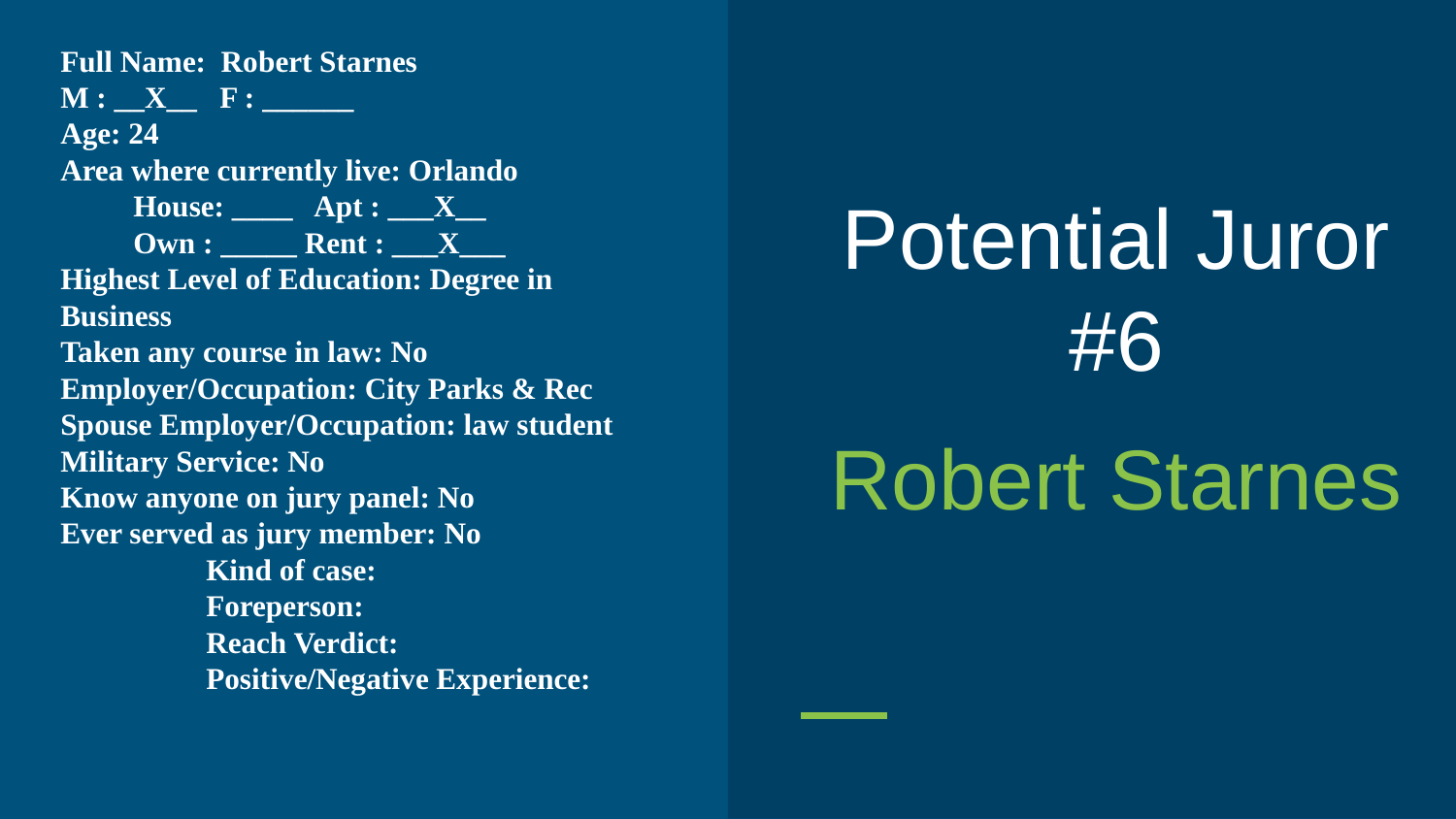

Full Name:  Robert Starnes
M : __X__   F : ______
Age: 24
Area where currently live: Orlando
House: ____   Apt : ___X__
Own : _____ Rent : ___X___
Highest Level of Education: Degree in Business
Taken any course in law: No
Employer/Occupation: City Parks & Rec
Spouse Employer/Occupation: law student
Military Service: No
Know anyone on jury panel: No
Ever served as jury member: No
        	Kind of case:
        	Foreperson:
        	Reach Verdict:
        	Positive/Negative Experience:
# Potential Juror #6

Robert Starnes